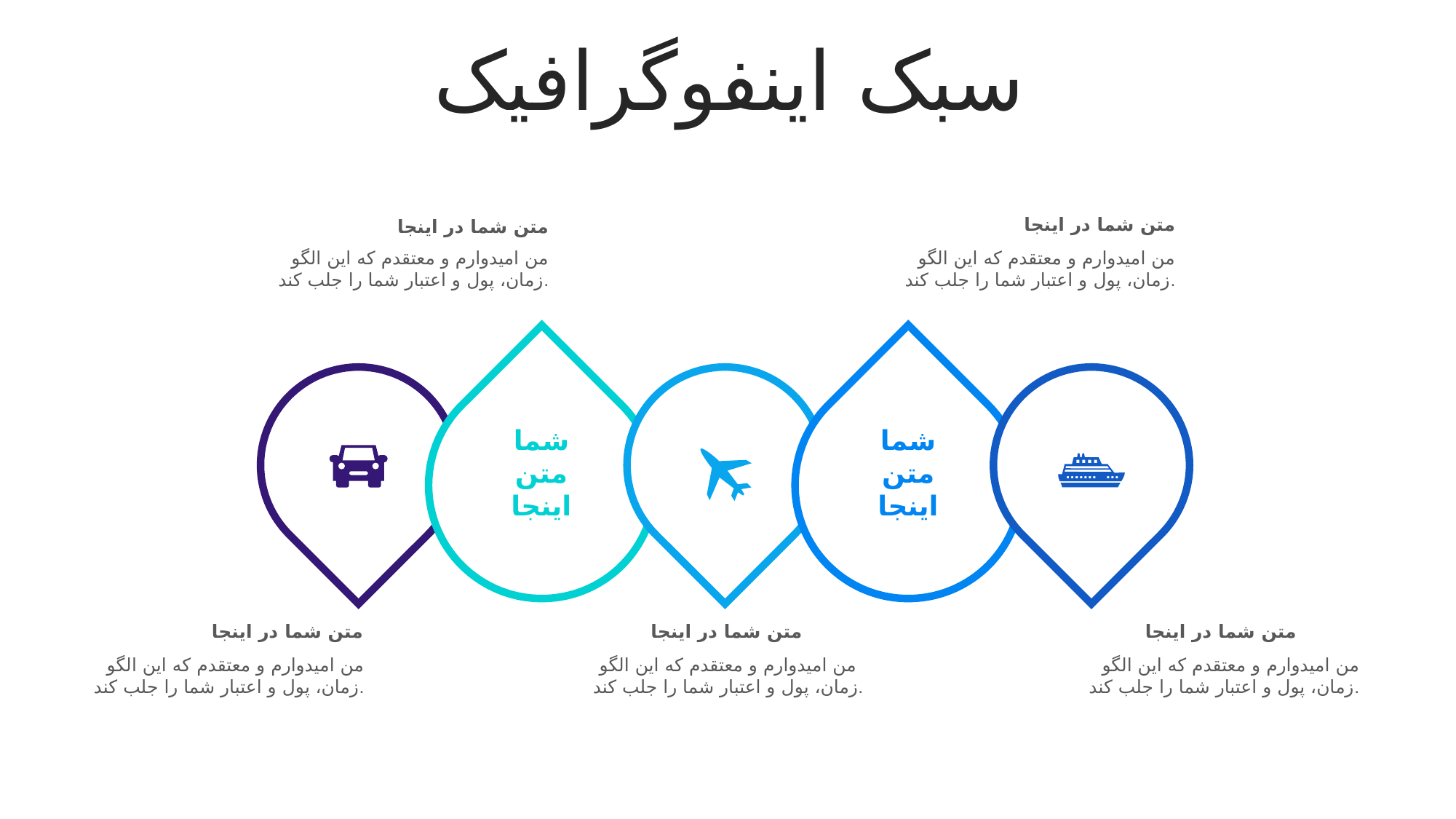

سبک اینفوگرافیک
متن شما در اینجا
من امیدوارم و معتقدم که این الگو زمان، پول و اعتبار شما را جلب کند.
متن شما در اینجا
من امیدوارم و معتقدم که این الگو زمان، پول و اعتبار شما را جلب کند.

شما
متن
اینجا
شما
متن
اینجا

متن شما در اینجا
من امیدوارم و معتقدم که این الگو زمان، پول و اعتبار شما را جلب کند.
متن شما در اینجا
من امیدوارم و معتقدم که این الگو زمان، پول و اعتبار شما را جلب کند.
متن شما در اینجا
من امیدوارم و معتقدم که این الگو زمان، پول و اعتبار شما را جلب کند.